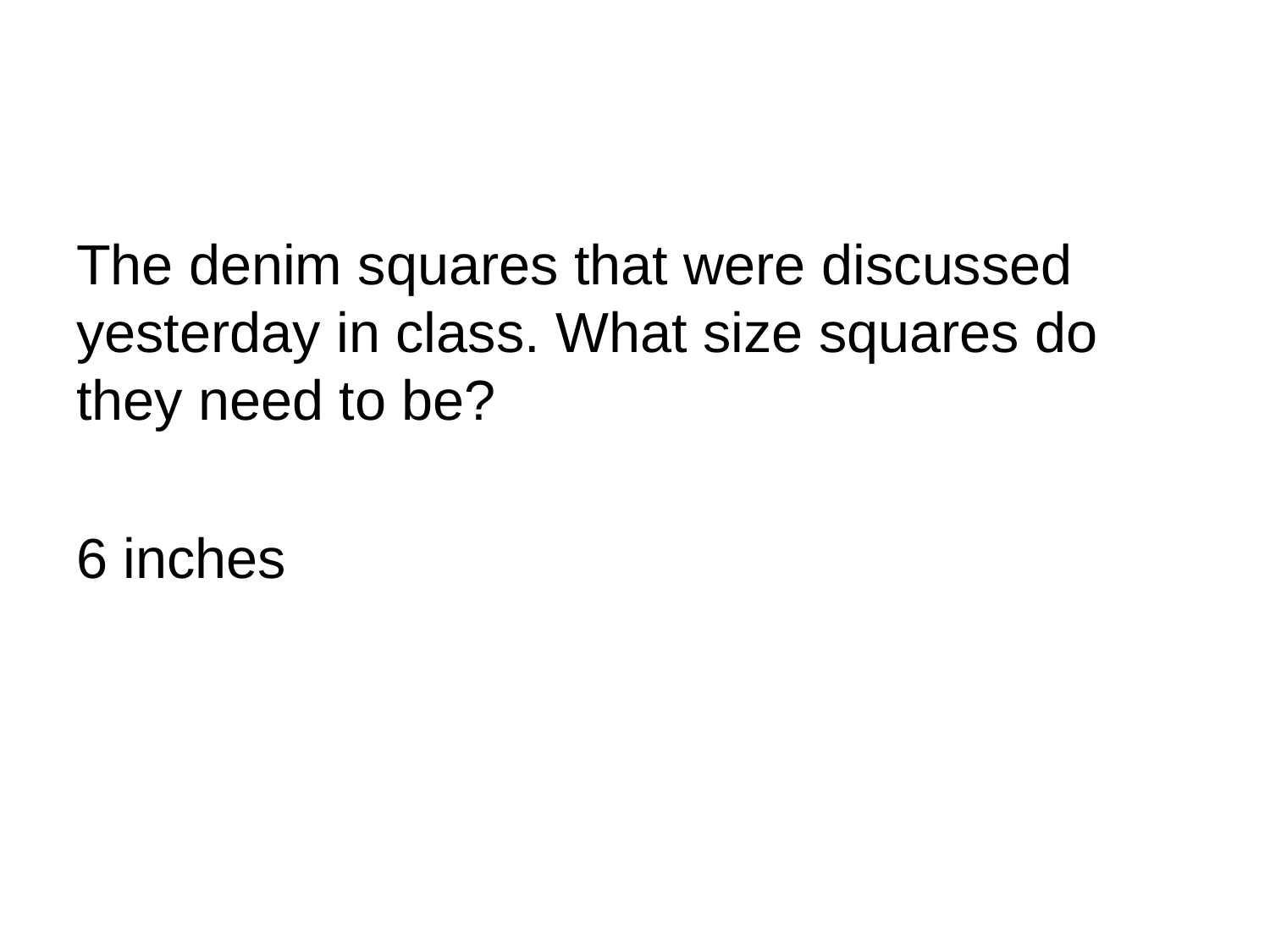

The denim squares that were discussed yesterday in class. What size squares do they need to be?

6 inches